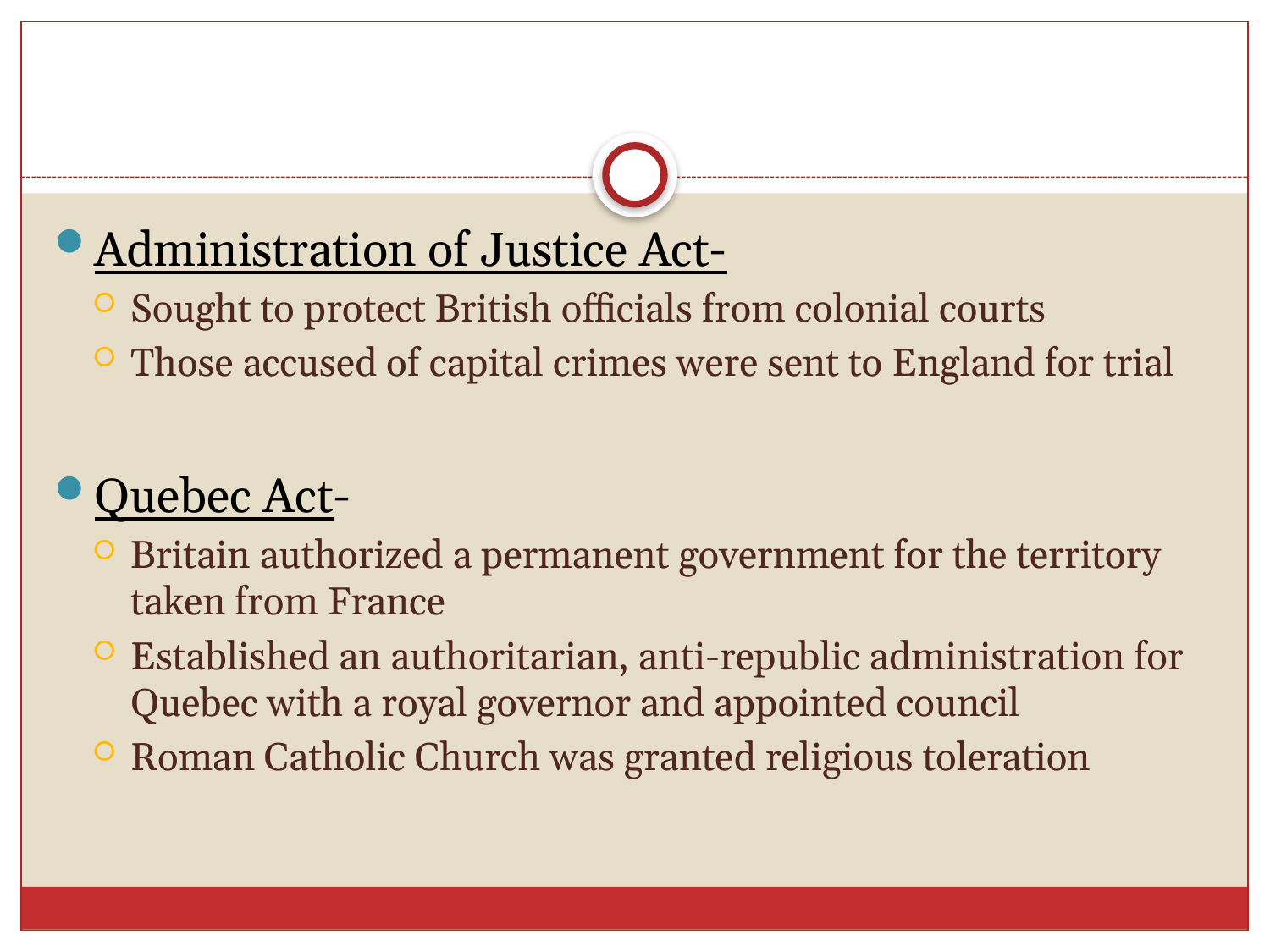

#
Administration of Justice Act-
Sought to protect British officials from colonial courts
Those accused of capital crimes were sent to England for trial

Quebec Act-
Britain authorized a permanent government for the territory taken from France
Established an authoritarian, anti-republic administration for Quebec with a royal governor and appointed council
Roman Catholic Church was granted religious toleration